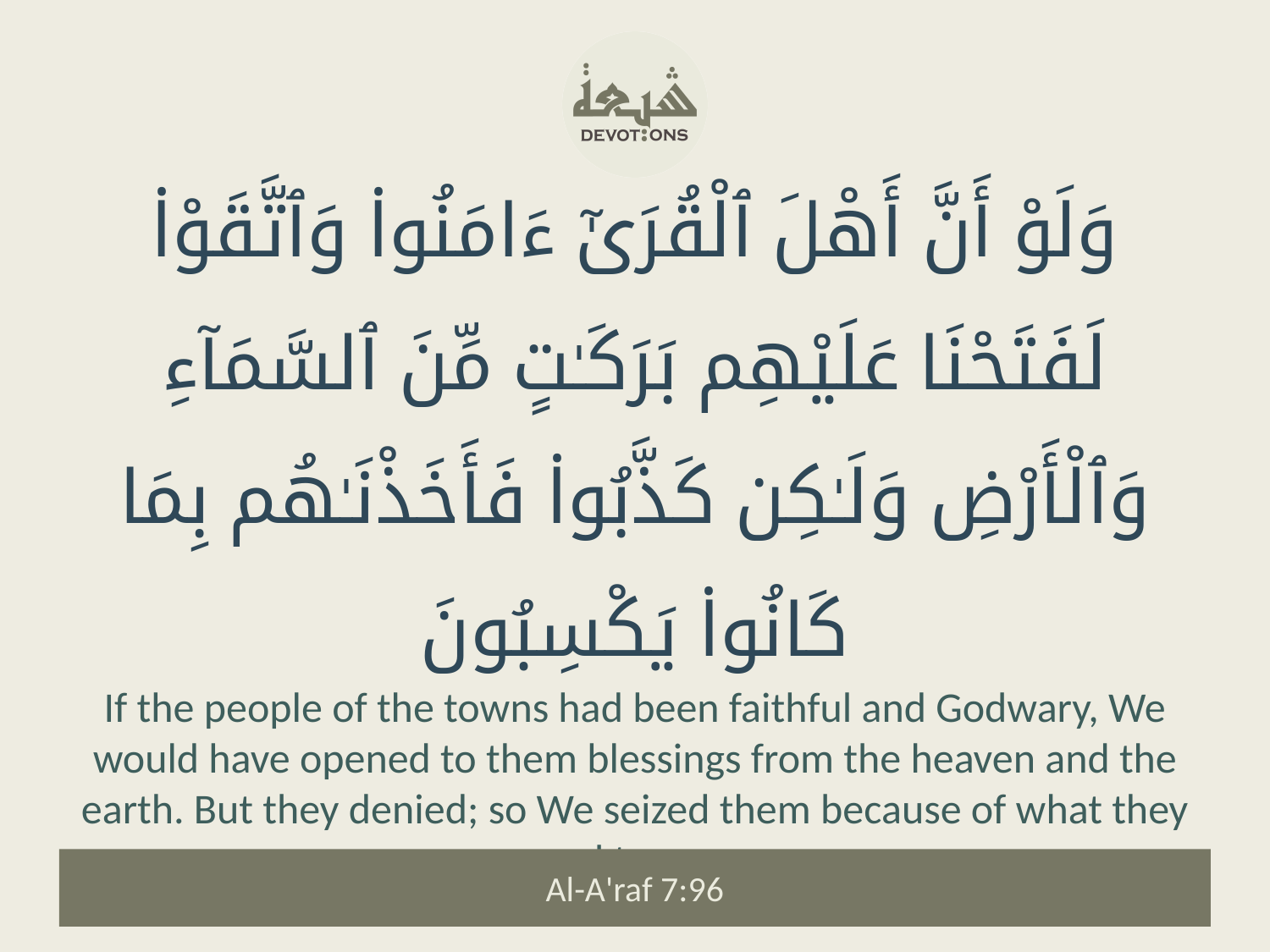

وَلَوْ أَنَّ أَهْلَ ٱلْقُرَىٰٓ ءَامَنُوا۟ وَٱتَّقَوْا۟ لَفَتَحْنَا عَلَيْهِم بَرَكَـٰتٍ مِّنَ ٱلسَّمَآءِ وَٱلْأَرْضِ وَلَـٰكِن كَذَّبُوا۟ فَأَخَذْنَـٰهُم بِمَا كَانُوا۟ يَكْسِبُونَ
If the people of the towns had been faithful and Godwary, We would have opened to them blessings from the heaven and the earth. But they denied; so We seized them because of what they used to earn.
Al-A'raf 7:96